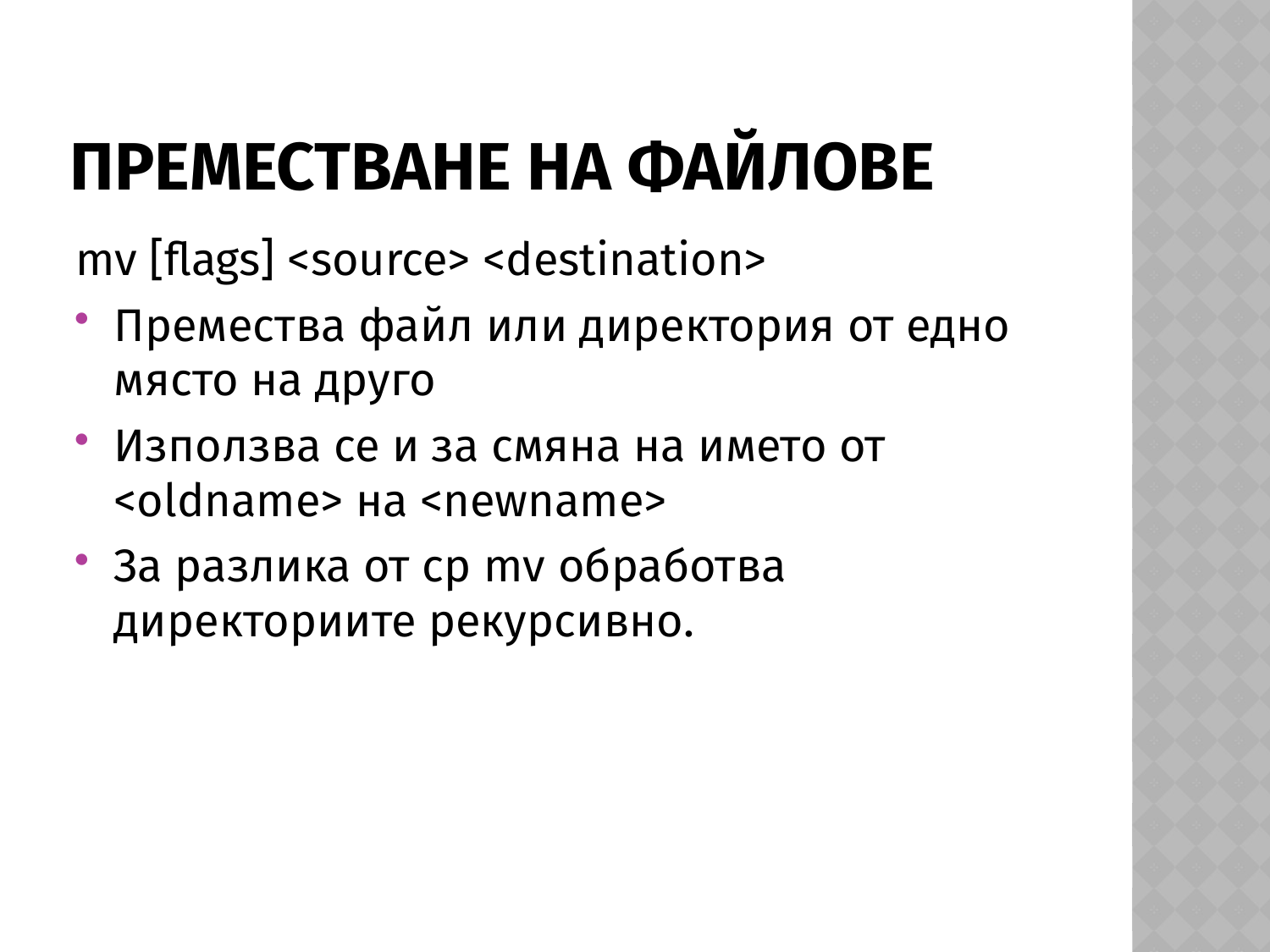

# Преместване на файлове
mv [flags] <source> <destination>
Премества файл или директория от едно място на друго
Използва се и за смяна на името от <oldname> на <newname>
За разлика от cp mv обработва директориите рекурсивно.